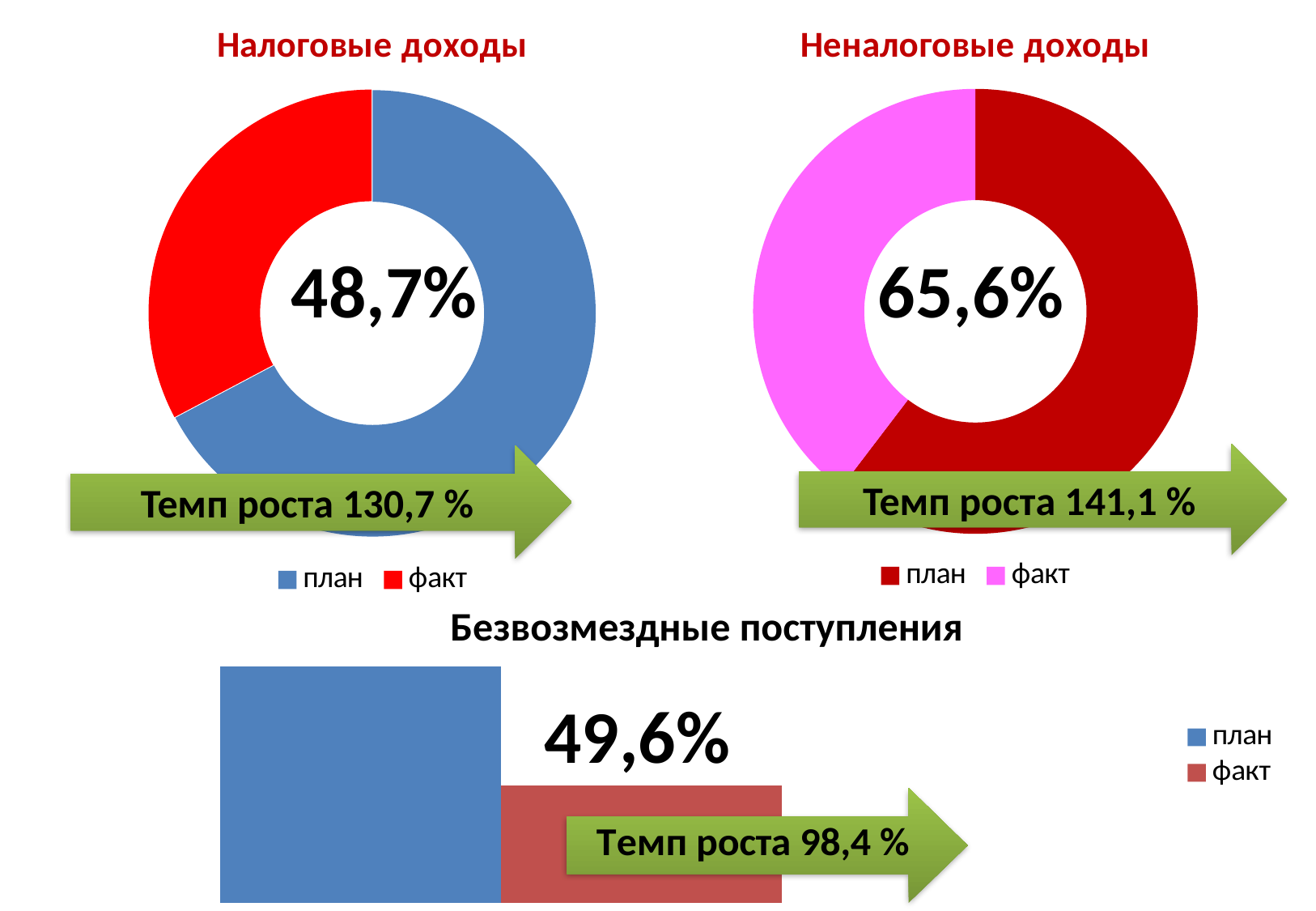

### Chart: Неналоговые доходы

| Category | Продажи |
|---|---|
| план | 59.1 |
| факт | 38.8 |

### Chart: Налоговые доходы

| Category | Продажи |
|---|---|
| план | 352.8 |
| факт | 171.8 |
48,7%
65,6%
Темп роста 141,1 %
Темп роста 130,7 %

### Chart

| Category | план | факт |
|---|---|---|
| Категория 1 | 728.0 | 361.0 |
# Безвозмездные поступления
49,6%